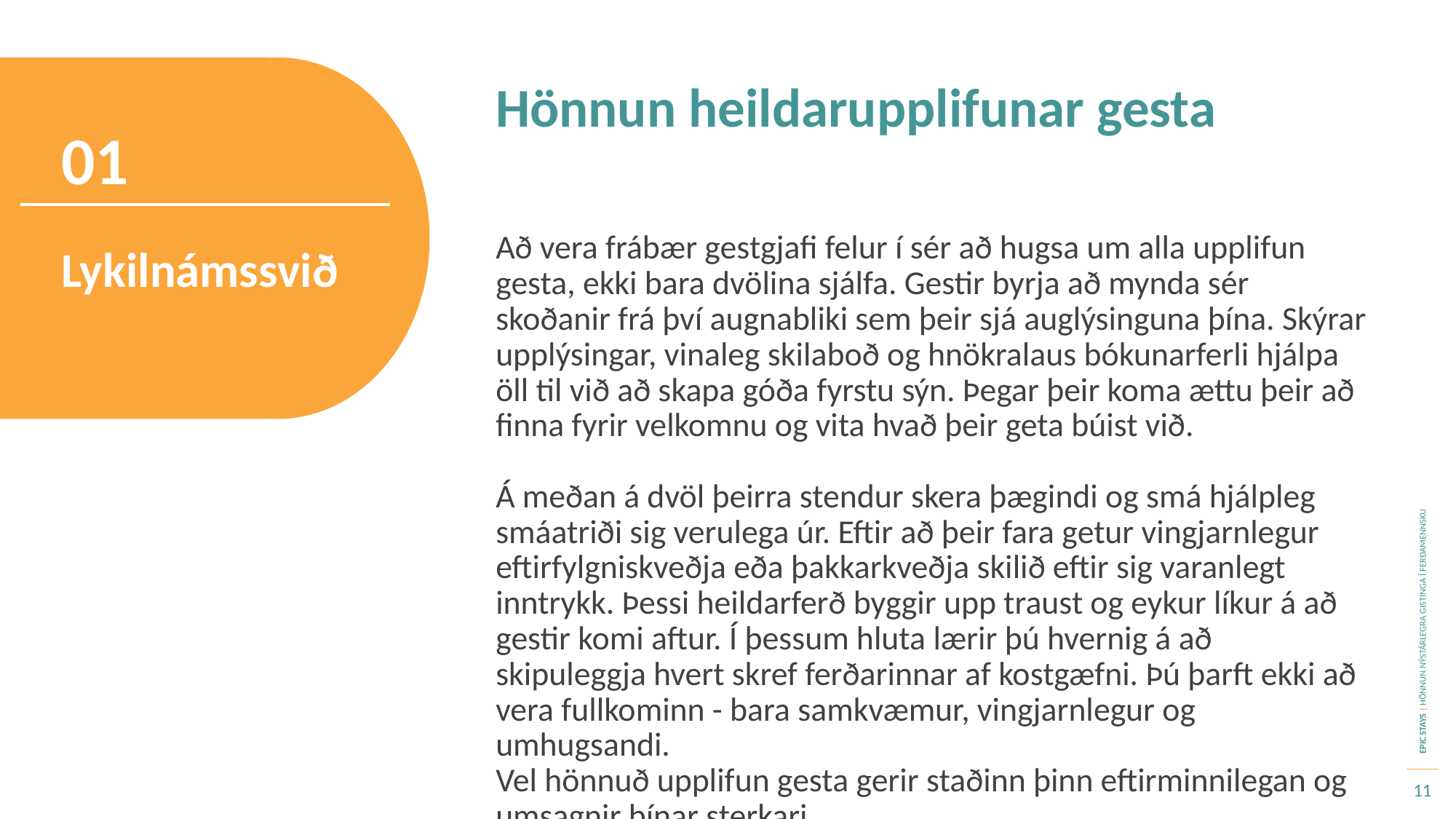

Hönnun heildarupplifunar gesta
01
Að vera frábær gestgjafi felur í sér að hugsa um alla upplifun gesta, ekki bara dvölina sjálfa. Gestir byrja að mynda sér skoðanir frá því augnabliki sem þeir sjá auglýsinguna þína. Skýrar upplýsingar, vinaleg skilaboð og hnökralaus bókunarferli hjálpa öll til við að skapa góða fyrstu sýn. Þegar þeir koma ættu þeir að finna fyrir velkomnu og vita hvað þeir geta búist við.

Á meðan á dvöl þeirra stendur skera þægindi og smá hjálpleg smáatriði sig verulega úr. Eftir að þeir fara getur vingjarnlegur eftirfylgniskveðja eða þakkarkveðja skilið eftir sig varanlegt inntrykk. Þessi heildarferð byggir upp traust og eykur líkur á að gestir komi aftur. Í þessum hluta lærir þú hvernig á að skipuleggja hvert skref ferðarinnar af kostgæfni. Þú þarft ekki að vera fullkominn - bara samkvæmur, vingjarnlegur og umhugsandi.
Vel hönnuð upplifun gesta gerir staðinn þinn eftirminnilegan og umsagnir þínar sterkari.

Lykilnámssvið
11